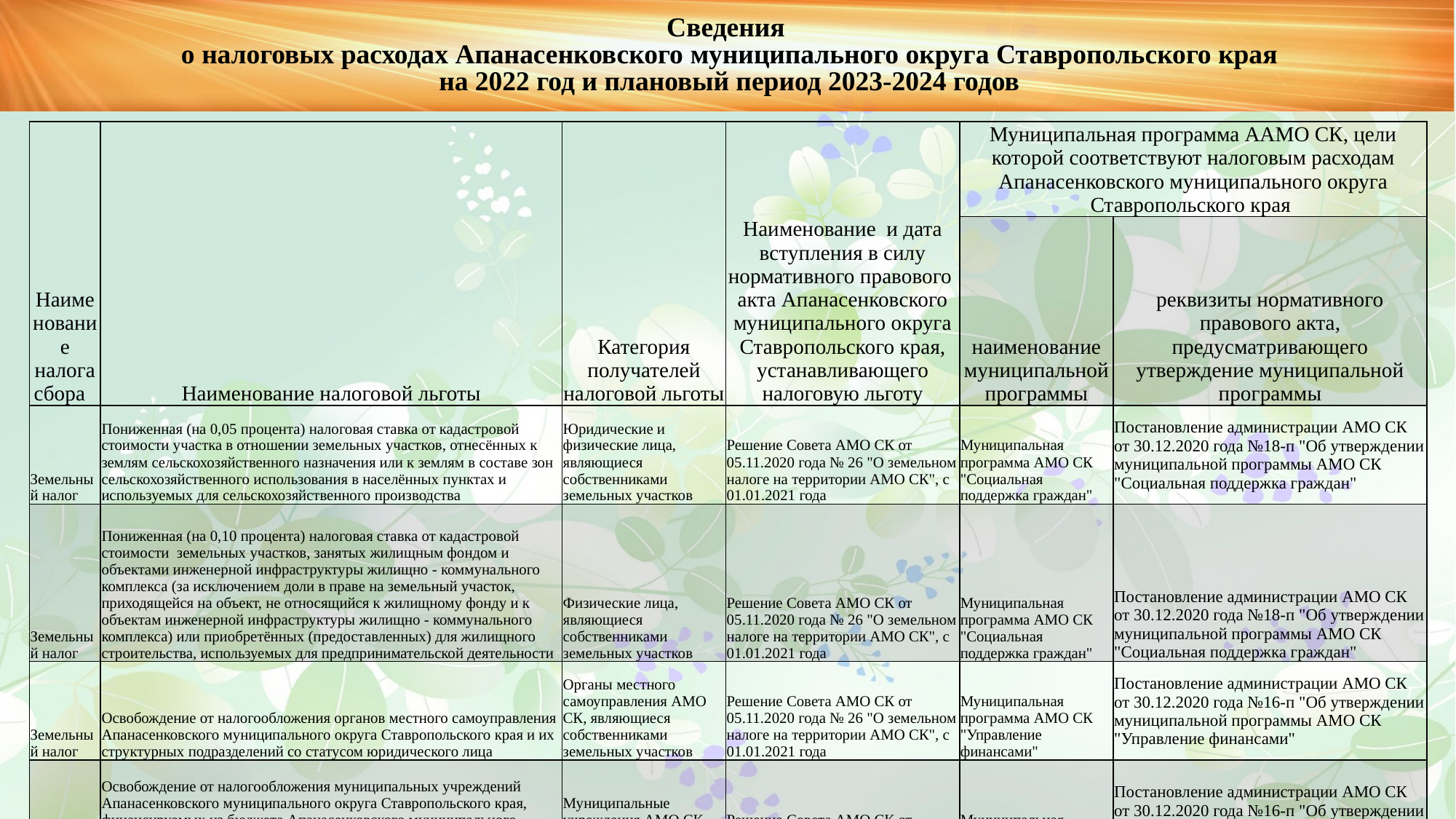

Сведения
 о налоговых расходах Апанасенковского муниципального округа Ставропольского края
 на 2022 год и плановый период 2023-2024 годов
| Наименование налога сбора | Наименование налоговой льготы | Категория получателей налоговой льготы | Наименование и дата вступления в силу нормативного правового акта Апанасенковского муниципального округа Ставропольского края, устанавливающего налоговую льготу | Муниципальная программа ААМО СК, цели которой соответствуют налоговым расходам Апанасенковского муниципального округа Ставропольского края |  |
| --- | --- | --- | --- | --- | --- |
|  |  |  |  | наименование муниципальной программы | реквизиты нормативного правового акта, предусматривающего утверждение муниципальной программы |
| Земельный налог | Пониженная (на 0,05 процента) налоговая ставка от кадастровой стоимости участка в отношении земельных участков, отнесённых к землям сельскохозяйственного назначения или к землям в составе зон сельскохозяйственного использования в населённых пунктах и используемых для сельскохозяйственного производства | Юридические и физические лица, являющиеся собственниками земельных участков | Решение Совета АМО СК от 05.11.2020 года № 26 "О земельном налоге на территории АМО СК", с 01.01.2021 года | Муниципальная программа АМО СК "Социальная поддержка граждан" | Постановление администрации АМО СК от 30.12.2020 года №18-п "Об утверждении муниципальной программы АМО СК "Социальная поддержка граждан" |
| Земельный налог | Пониженная (на 0,10 процента) налоговая ставка от кадастровой стоимости земельных участков, занятых жилищным фондом и объектами инженерной инфраструктуры жилищно - коммунального комплекса (за исключением доли в праве на земельный участок, приходящейся на объект, не относящийся к жилищному фонду и к объектам инженерной инфраструктуры жилищно - коммунального комплекса) или приобретённых (предоставленных) для жилищного строительства, используемых для предпринимательской деятельности | Физические лица, являющиеся собственниками земельных участков | Решение Совета АМО СК от 05.11.2020 года № 26 "О земельном налоге на территории АМО СК", с 01.01.2021 года | Муниципальная программа АМО СК "Социальная поддержка граждан" | Постановление администрации АМО СК от 30.12.2020 года №18-п "Об утверждении муниципальной программы АМО СК "Социальная поддержка граждан" |
| Земельный налог | Освобождение от налогообложения органов местного самоуправления Апанасенковского муниципального округа Ставропольского края и их структурных подразделений со статусом юридического лица | Органы местного самоуправления АМО СК, являющиеся собственниками земельных участков | Решение Совета АМО СК от 05.11.2020 года № 26 "О земельном налоге на территории АМО СК", с 01.01.2021 года | Муниципальная программа АМО СК "Управление финансами" | Постановление администрации АМО СК от 30.12.2020 года №16-п "Об утверждении муниципальной программы АМО СК "Управление финансами" |
| Земельный налог | Освобождение от налогообложения муниципальных учреждений Апанасенковского муниципального округа Ставропольского края, финансируемых из бюджета Апанасенковского муниципального округа Ставропольского края, в отношении земельных участков, предназначенных для непосредственного выполнения возложенных на них функций | Муниципальные учреждения АМО СК, являющиеся собственниками земельных участков | Решение Совета АМО СК от 05.11.2020 года № 26 "О земельном налоге на территории АМО СК", с 01.01.2021 года | Муниципальная программа АМО СК "Управление финансами" | Постановление администрации АМО СК от 30.12.2020 года №16-п "Об утверждении муниципальной программы АМО СК "Управление финансами" |